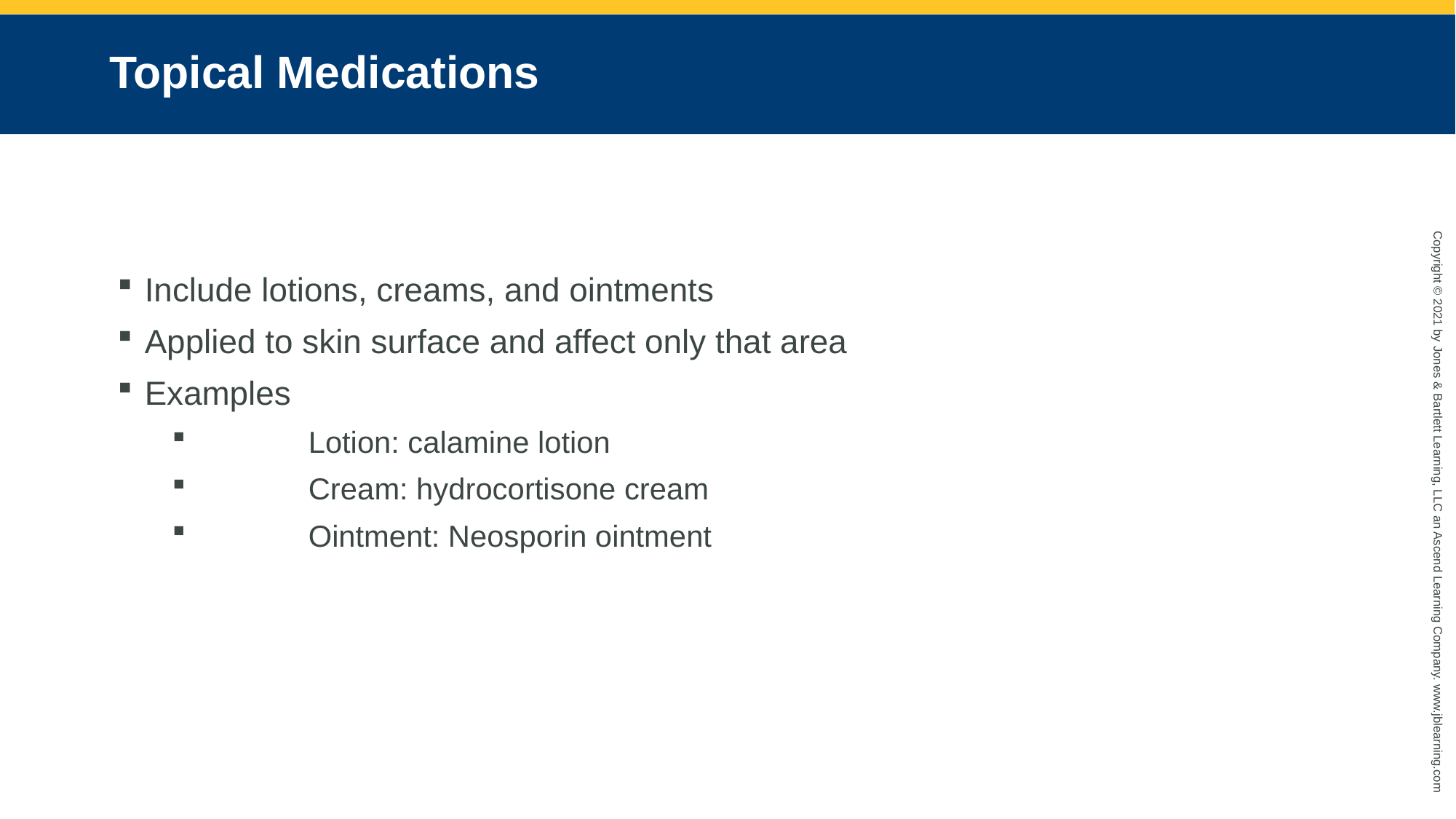

# Topical Medications
Include lotions, creams, and ointments
Applied to skin surface and affect only that area
Examples
	Lotion: calamine lotion
	Cream: hydrocortisone cream
	Ointment: Neosporin ointment